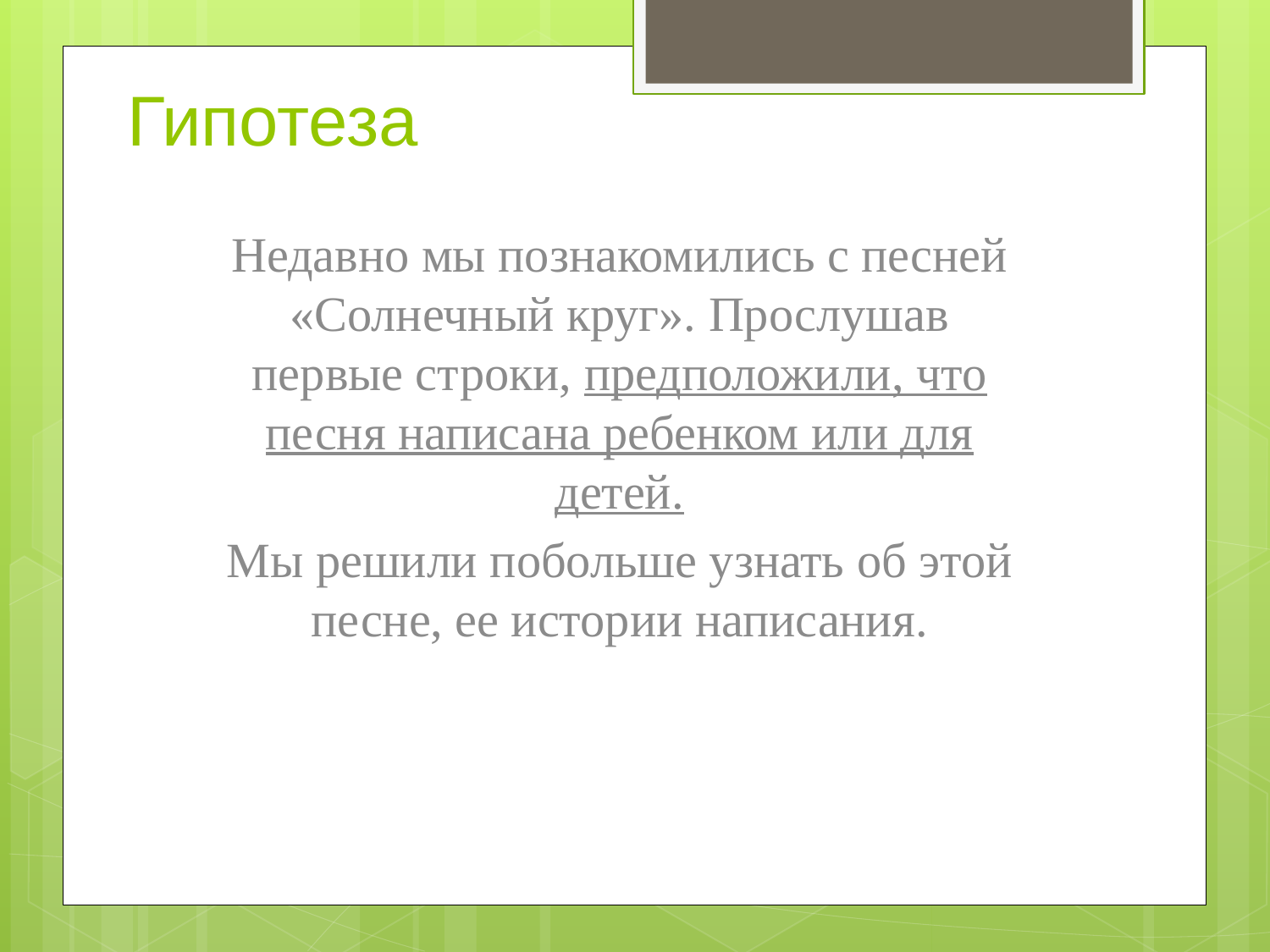

# Гипотеза
Недавно мы познакомились с песней «Солнечный круг». Прослушав первые строки, предположили, что песня написана ребенком или для детей.
Мы решили побольше узнать об этой песне, ее истории написания.